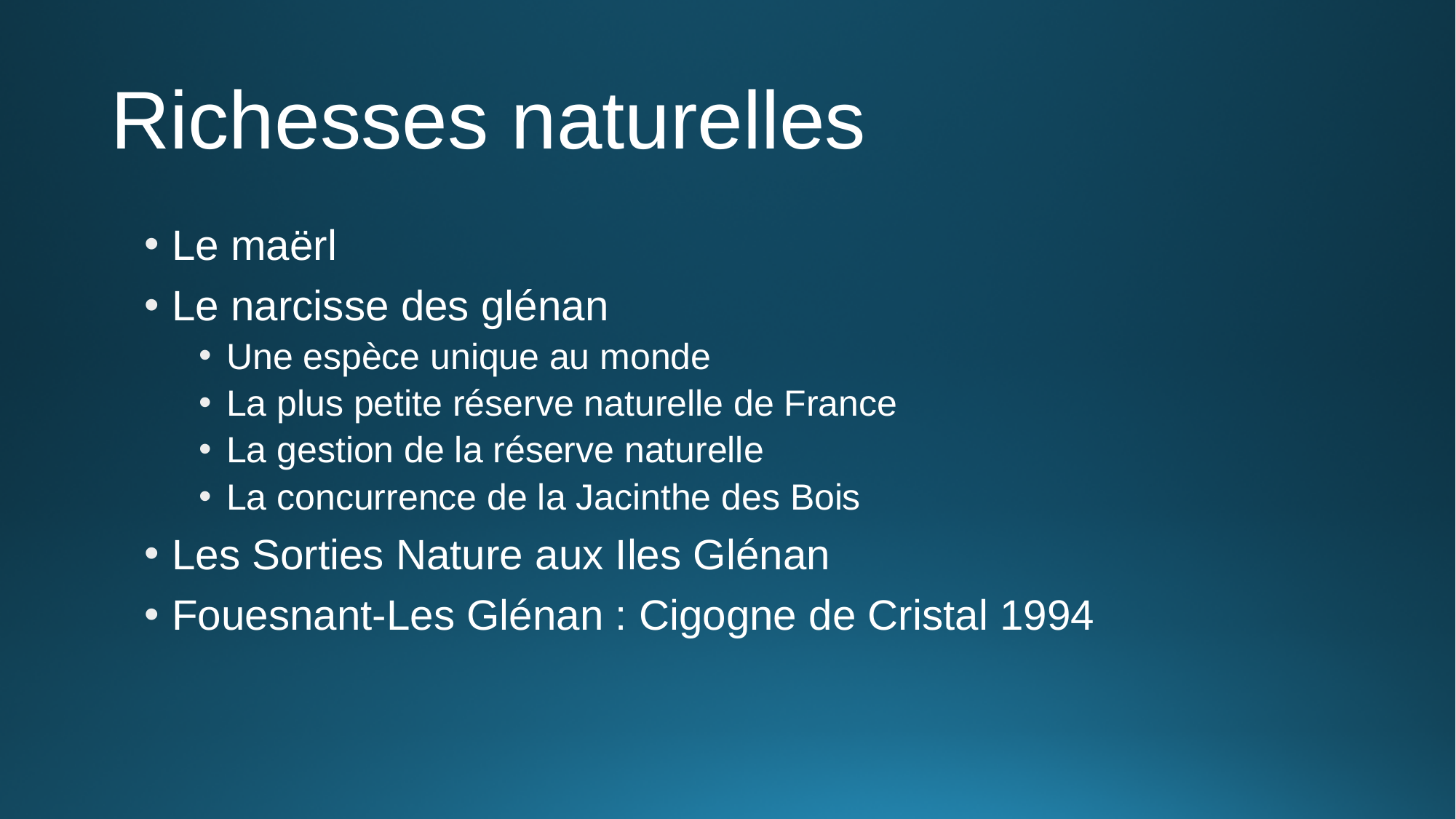

# Richesses naturelles
Le maërl
Le narcisse des glénan
Une espèce unique au monde
La plus petite réserve naturelle de France
La gestion de la réserve naturelle
La concurrence de la Jacinthe des Bois
Les Sorties Nature aux Iles Glénan
Fouesnant-Les Glénan : Cigogne de Cristal 1994